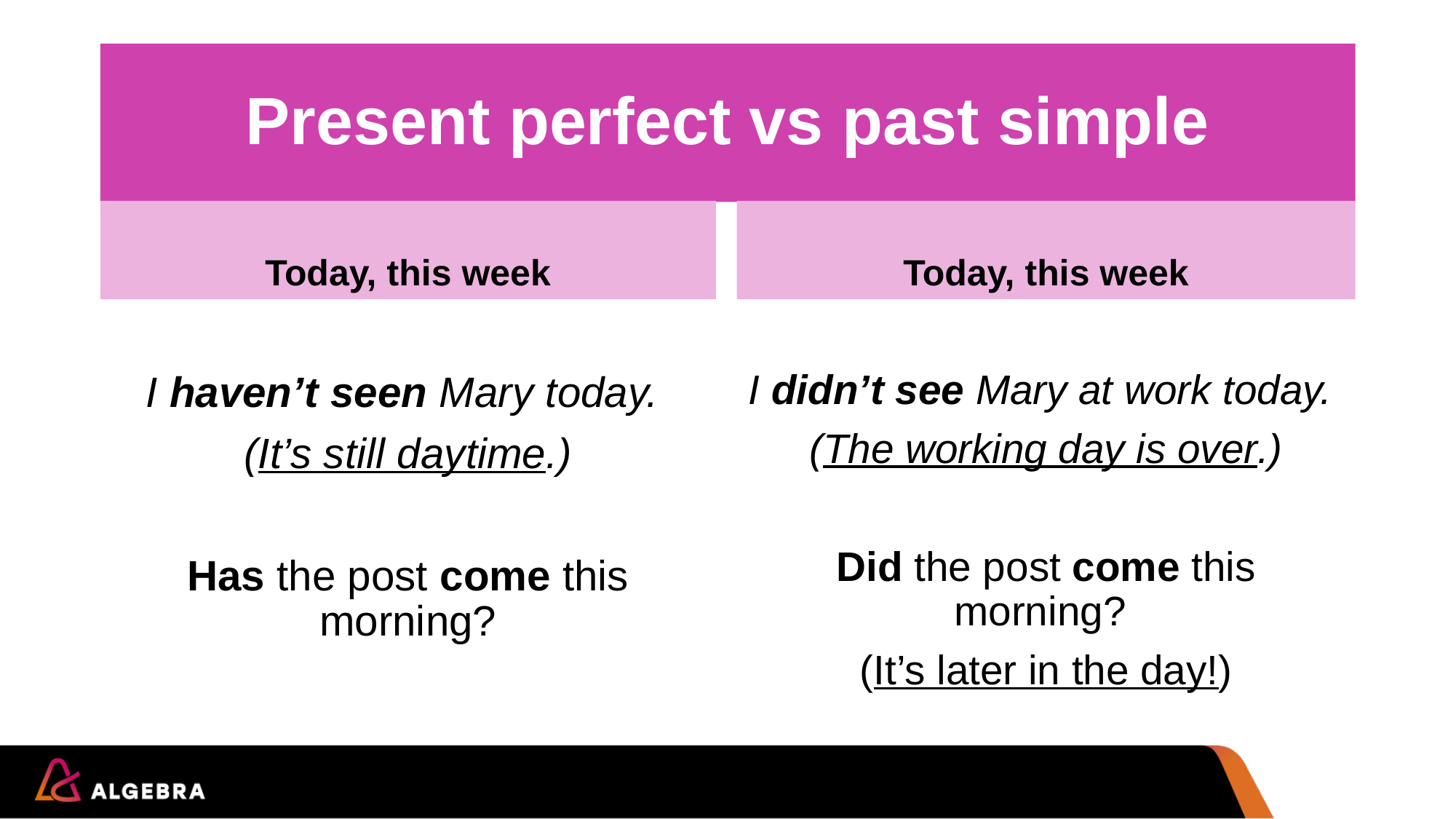

# Present perfect vs past simple
Today, this week
Today, this week

I haven’t seen Mary today.
(It’s still daytime.)

Has the post come this morning?

I didn’t see Mary at work today.
(The working day is over.)

Did the post come this morning?
(It’s later in the day!)